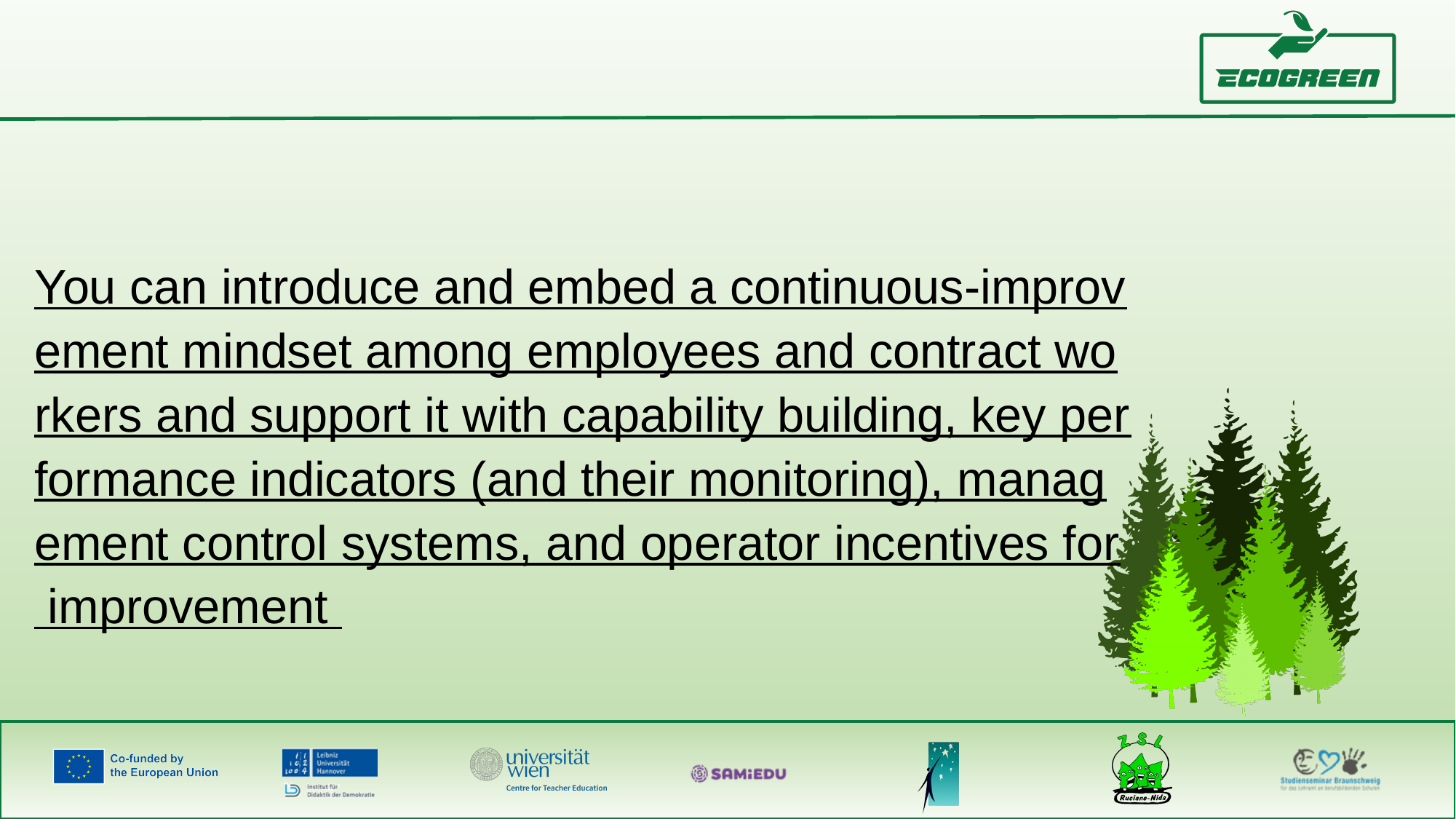

You can introduce and embed a continuous-improvement mindset among employees and contract workers and support it with capability building, key performance indicators (and their monitoring), management control systems, and operator incentives for improvement